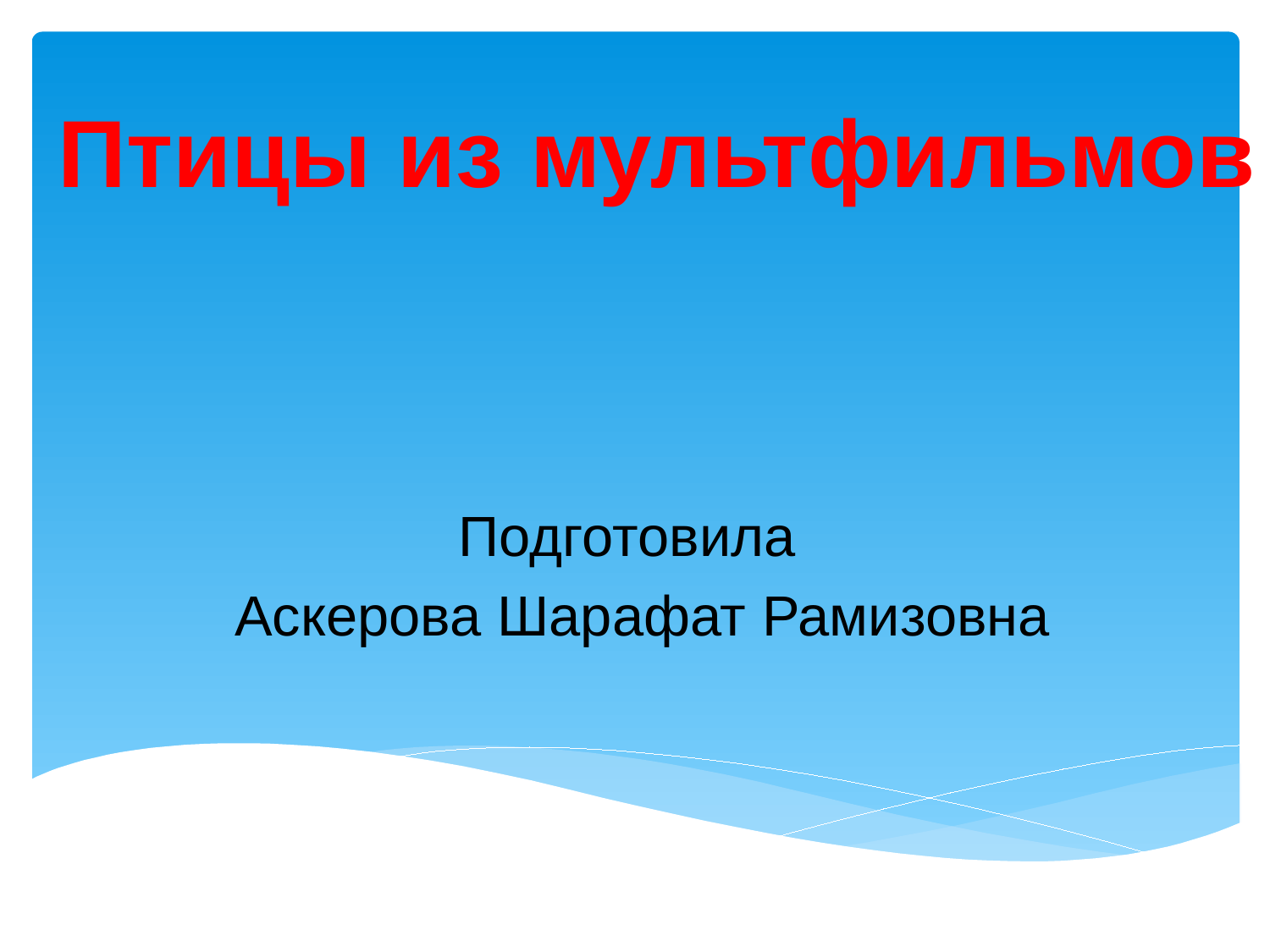

Птицы из мультфильмов
Подготовила
 Аскерова Шарафат Рамизовна